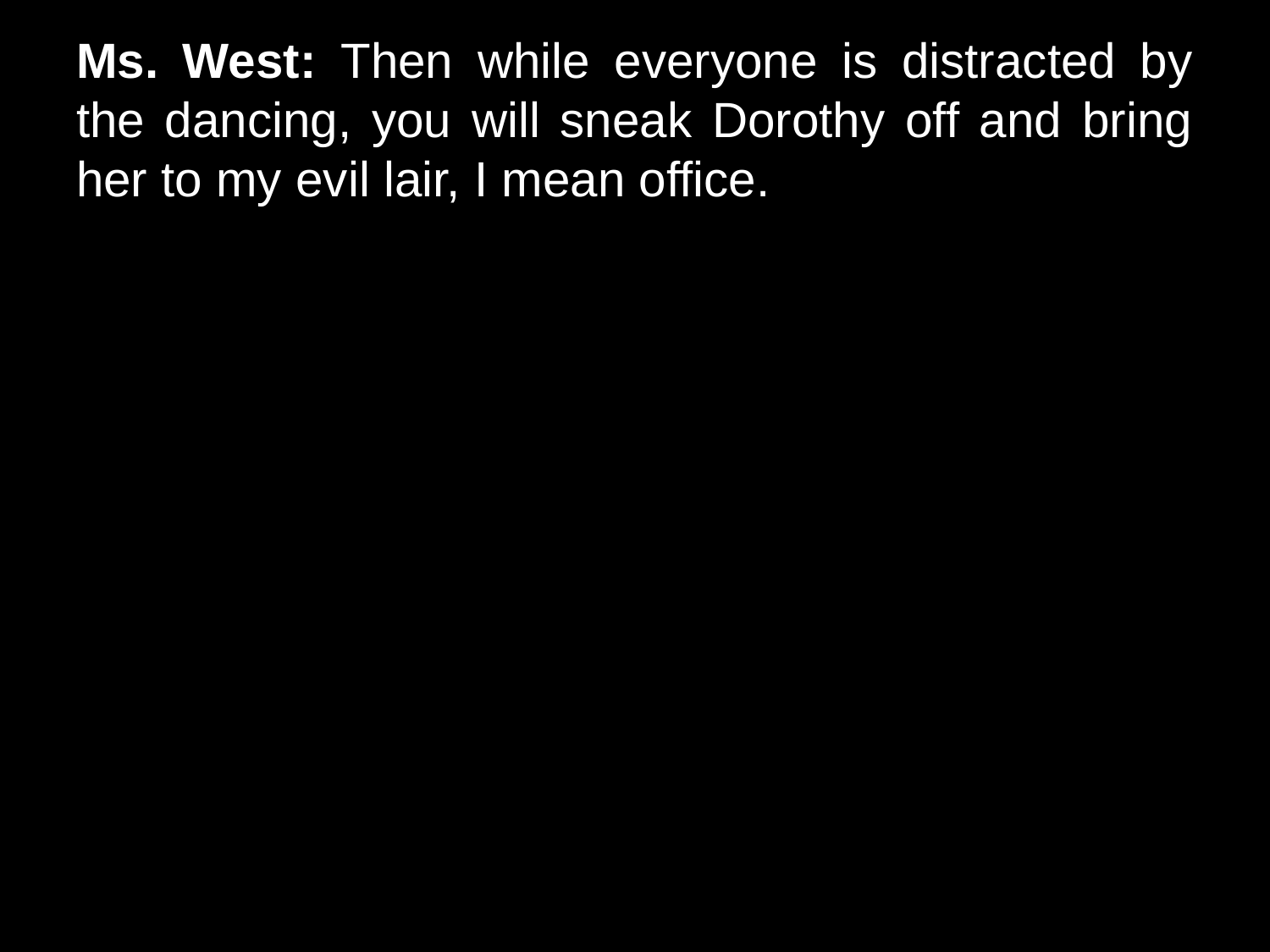

# Ms. West: Then while everyone is distracted by the dancing, you will sneak Dorothy off and bring her to my evil lair, I mean office.